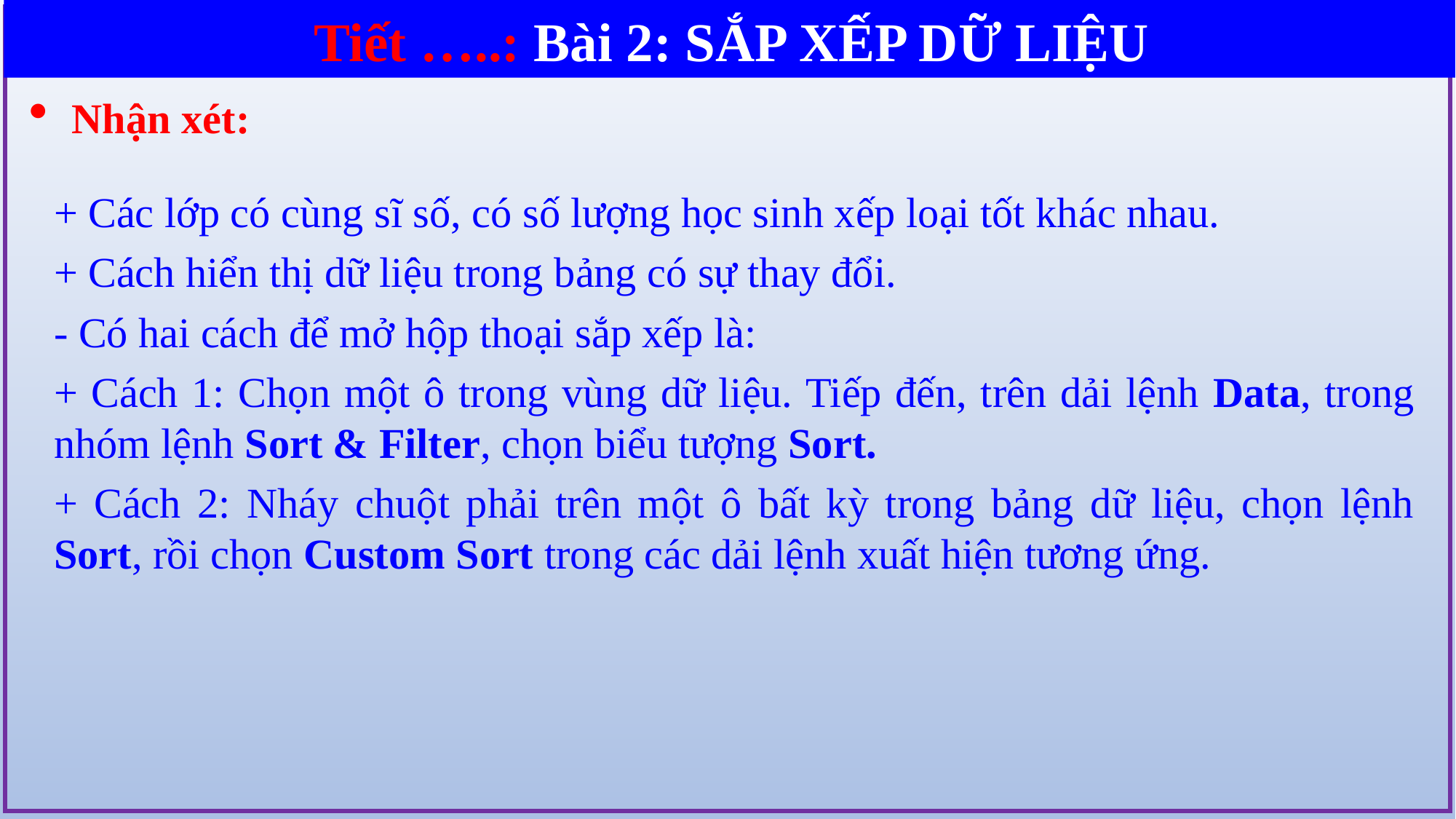

Tiết …..: Bài 2: SẮP XẾP DỮ LIỆU
Nhận xét:
+ Các lớp có cùng sĩ số, có số lượng học sinh xếp loại tốt khác nhau.
+ Cách hiển thị dữ liệu trong bảng có sự thay đổi.
- Có hai cách để mở hộp thoại sắp xếp là:
+ Cách 1: Chọn một ô trong vùng dữ liệu. Tiếp đến, trên dải lệnh Data, trong nhóm lệnh Sort & Filter, chọn biểu tượng Sort.
+ Cách 2: Nháy chuột phải trên một ô bất kỳ trong bảng dữ liệu, chọn lệnh Sort, rồi chọn Custom Sort trong các dải lệnh xuất hiện tương ứng.